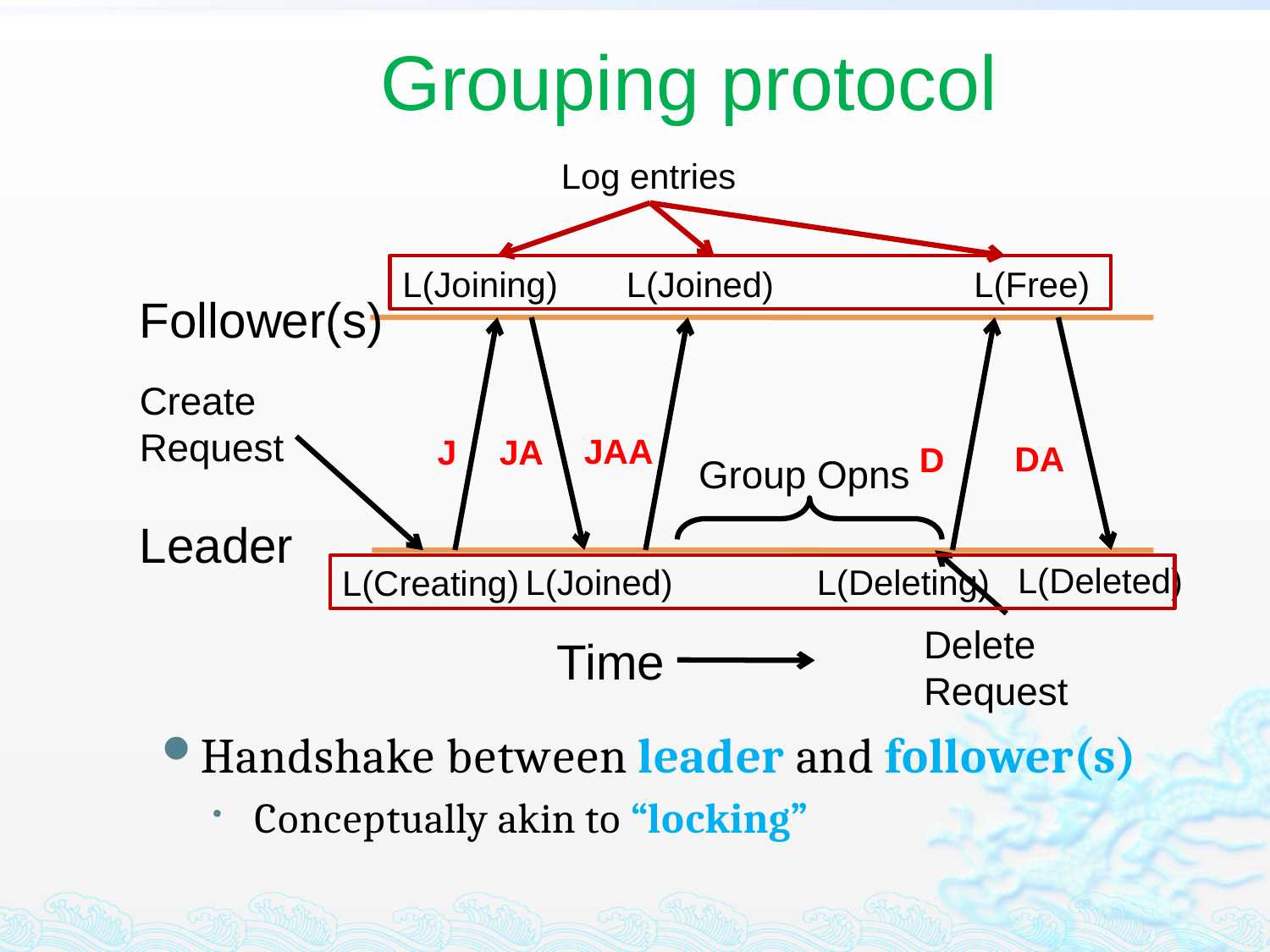

# Grouping protocol
Log entries

L(Joined)
L(Free)
L(Joining)
Follower(s)
Create Request
JAA
J
JA

DA
D
Group Opns
Leader
L(Deleted)
L(Joined)
L(Deleting)
L(Creating)

Delete Request
Time
Handshake between leader and follower(s)
Conceptually akin to “locking”